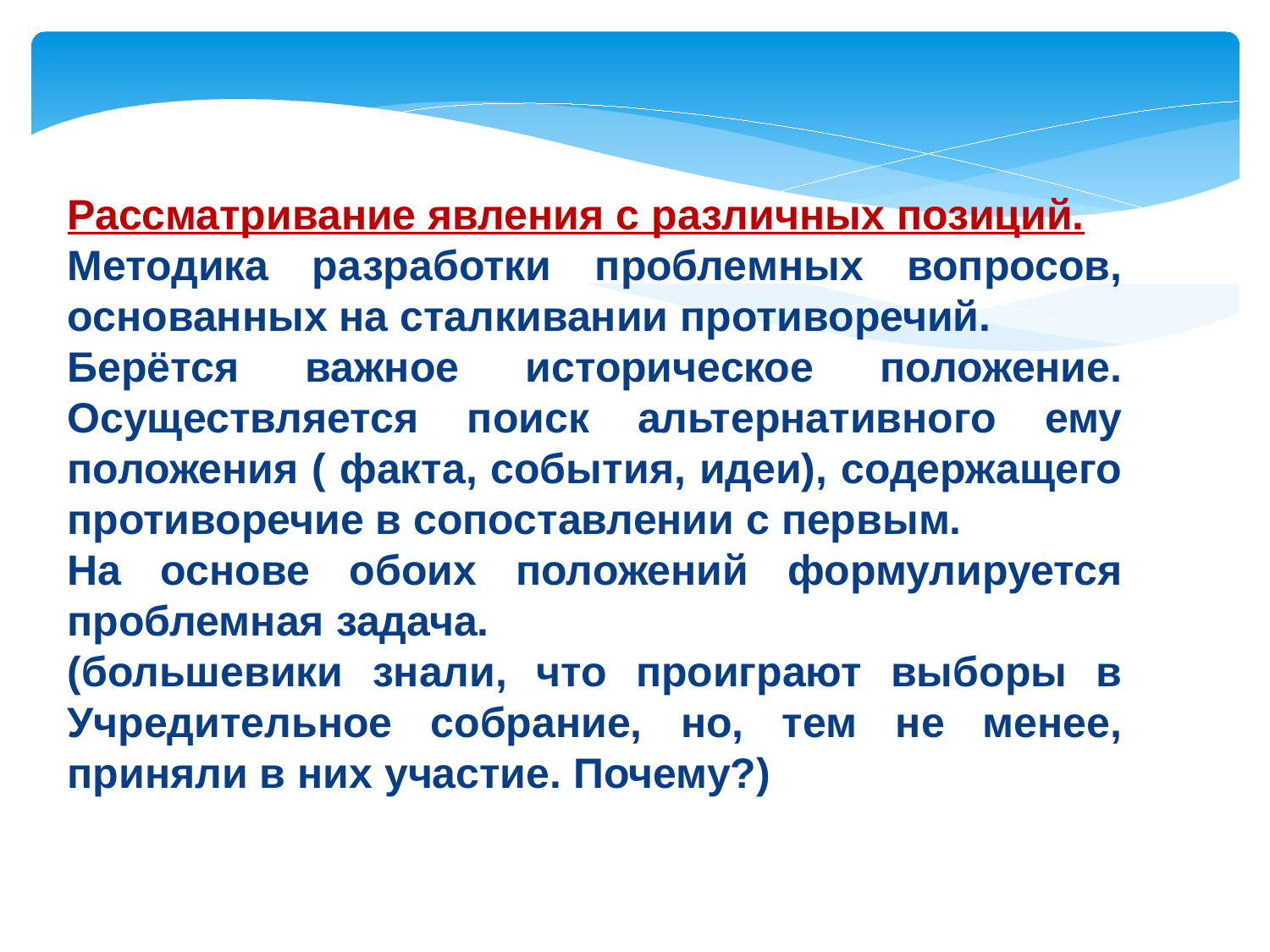

Рассматривание явления с различных позиций.
Методика разработки проблемных вопросов, основанных на сталкивании противоречий.
Берётся важное историческое положение. Осуществляется поиск альтернативного ему положения ( факта, события, идеи), содержащего противоречие в сопоставлении с первым.
На основе обоих положений формулируется проблемная задача.
(большевики знали, что проиграют выборы в Учредительное собрание, но, тем не менее, приняли в них участие. Почему?)